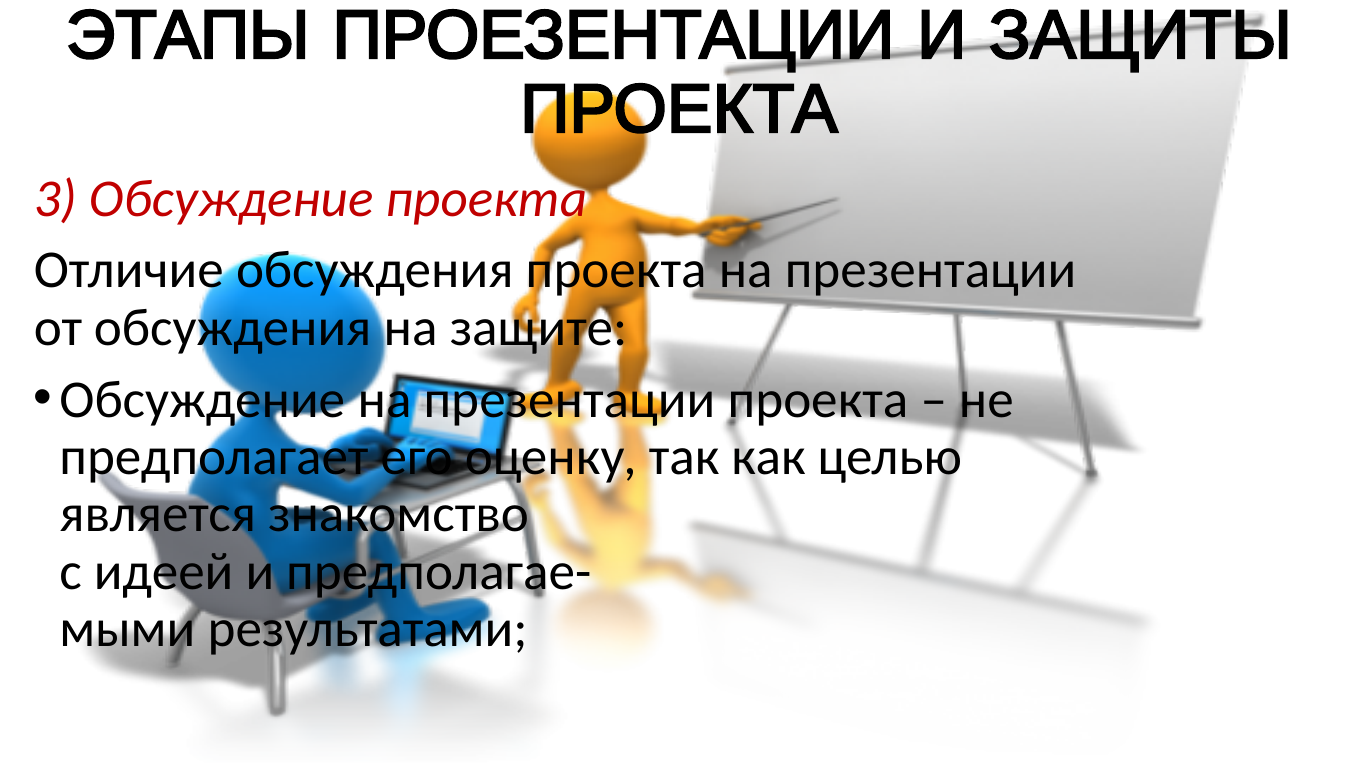

# ЭТАПЫ ПРОЕЗЕНТАЦИИ И ЗАЩИТЫ ПРОЕКТА
3) Обсуждение проекта
Отличие обсуждения проекта на презентации от обсуждения на защите:
Обсуждение на презентации проекта – не предполагает его оценку, так как целью является знакомство
с идеей и предполагае-
мыми результатами;